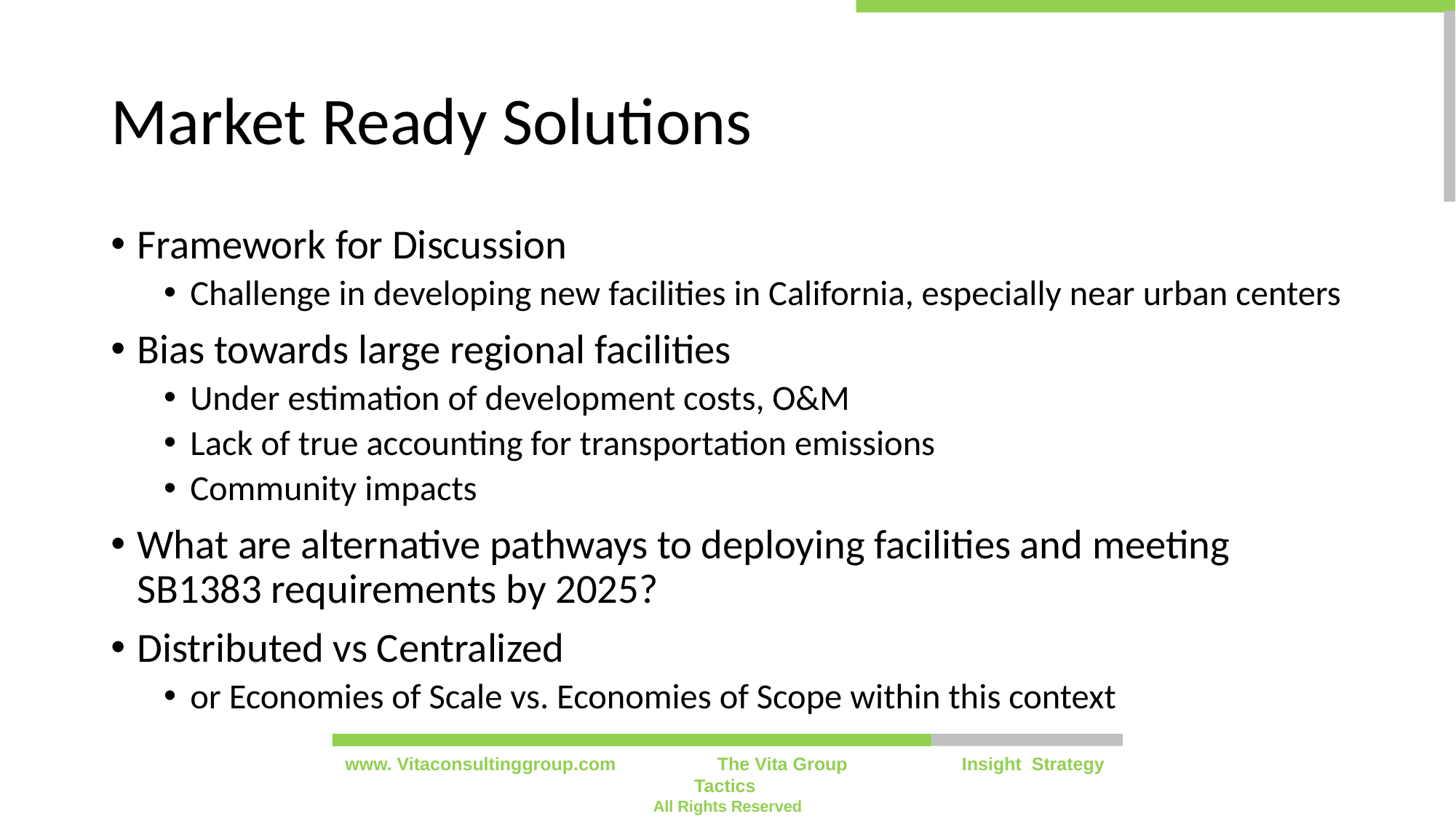

# Market Ready Solutions

Framework for Discussion
Challenge in developing new facilities in California, especially near urban centers
Bias towards large regional facilities
Under estimation of development costs, O&M
Lack of true accounting for transportation emissions
Community impacts
What are alternative pathways to deploying facilities and meeting SB1383 requirements by 2025?
Distributed vs Centralized
or Economies of Scale vs. Economies of Scope within this context

www. Vitaconsultinggroup.com                    The Vita Group	              Insight  Strategy  Tactics
All Rights Reserved